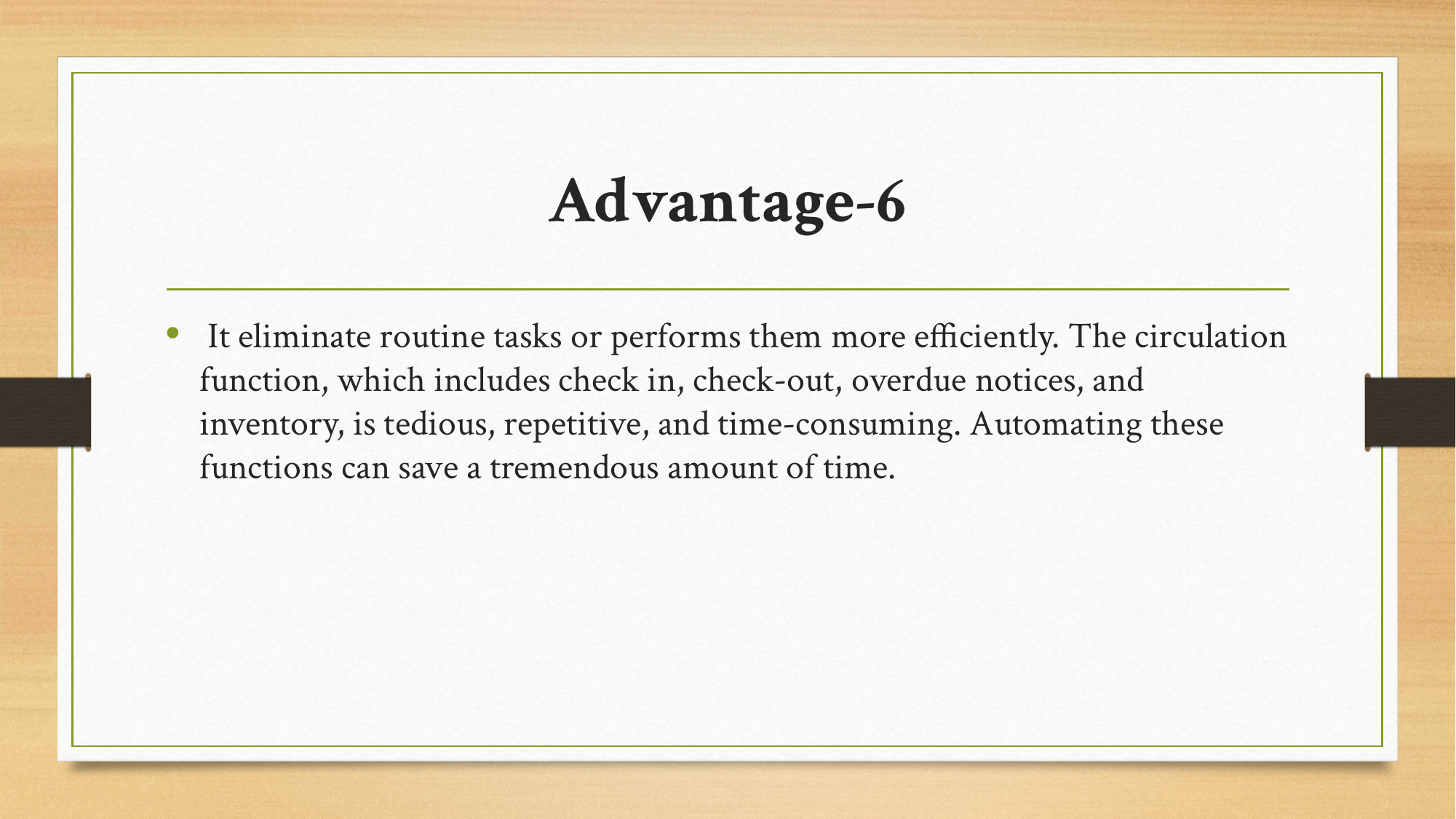

# Advantage-6
 It eliminate routine tasks or performs them more efficiently. The circulation function, which includes check in, check-out, overdue notices, and inventory, is tedious, repetitive, and time-consuming. Automating these functions can save a tremendous amount of time.